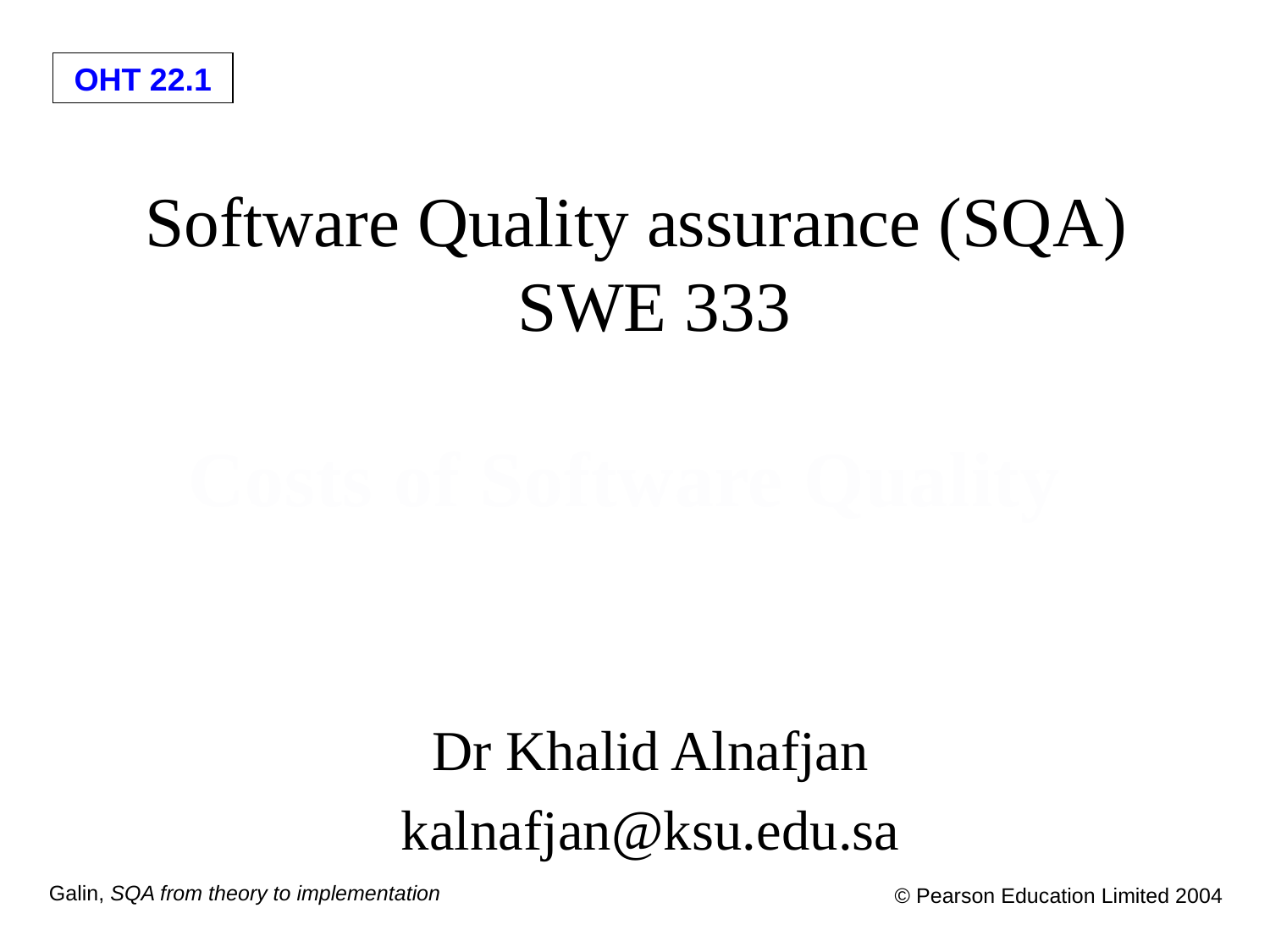

# Software Quality assurance (SQA) SWE 333
Costs of Software Quality

Dr Khalid Alnafjan
kalnafjan@ksu.edu.sa